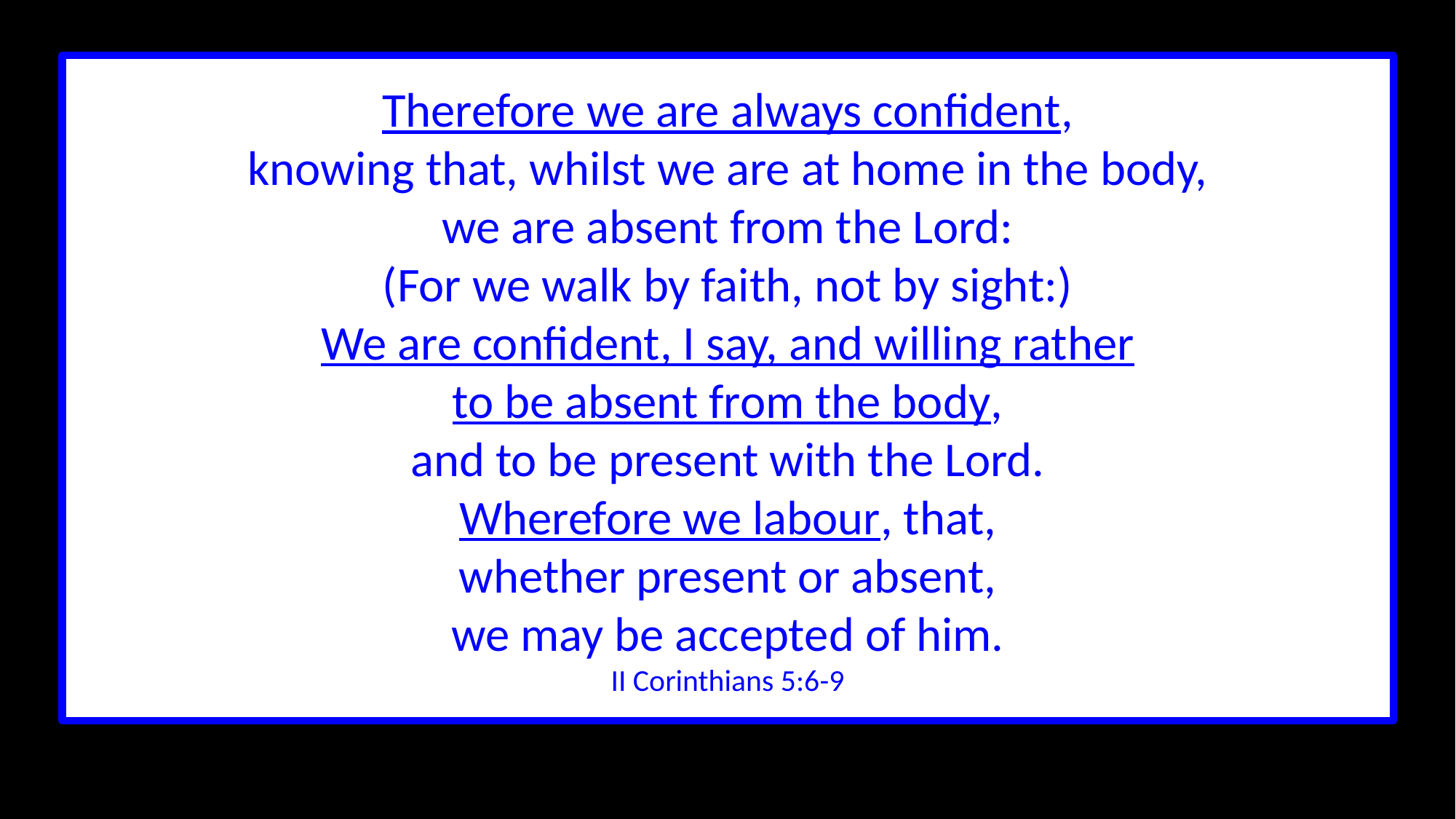

Therefore we are always confident,
knowing that, whilst we are at home in the body,
we are absent from the Lord:
(For we walk by faith, not by sight:)
We are confident, I say, and willing rather
to be absent from the body,
and to be present with the Lord.
Wherefore we labour, that,
whether present or absent,
we may be accepted of him.
II Corinthians 5:6-9